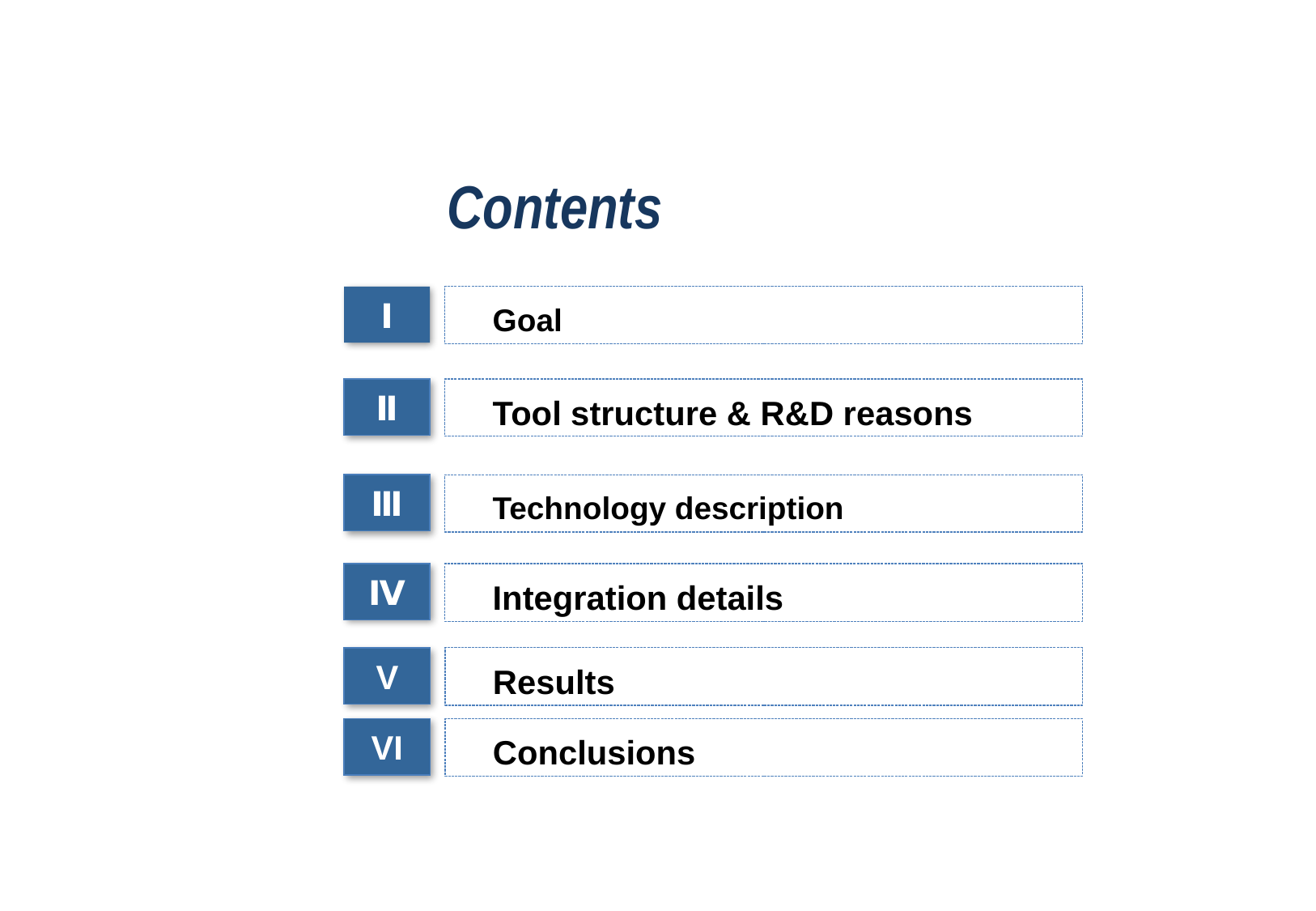

Contents
Ⅰ
Goal
Ⅱ
Tool structure & R&D reasons
Ⅲ
Technology description
Ⅳ
Integration details
V
Results
VI
Conclusions